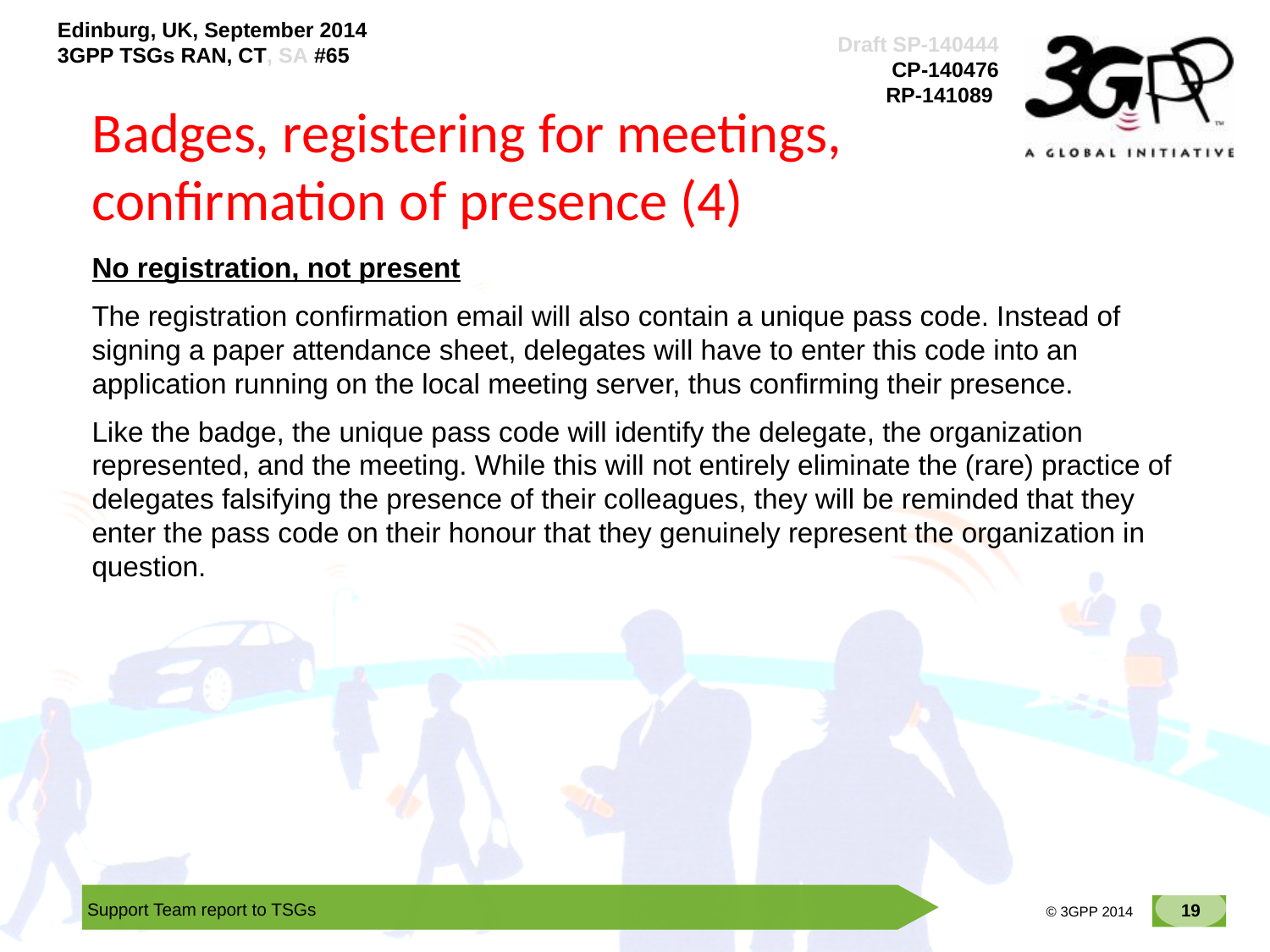

# Badges, registering for meetings, confirmation of presence (4)
No registration, not present
The registration confirmation email will also contain a unique pass code. Instead of signing a paper attendance sheet, delegates will have to enter this code into an application running on the local meeting server, thus confirming their presence.
Like the badge, the unique pass code will identify the delegate, the organization represented, and the meeting. While this will not entirely eliminate the (rare) practice of delegates falsifying the presence of their colleagues, they will be reminded that they enter the pass code on their honour that they genuinely represent the organization in question.